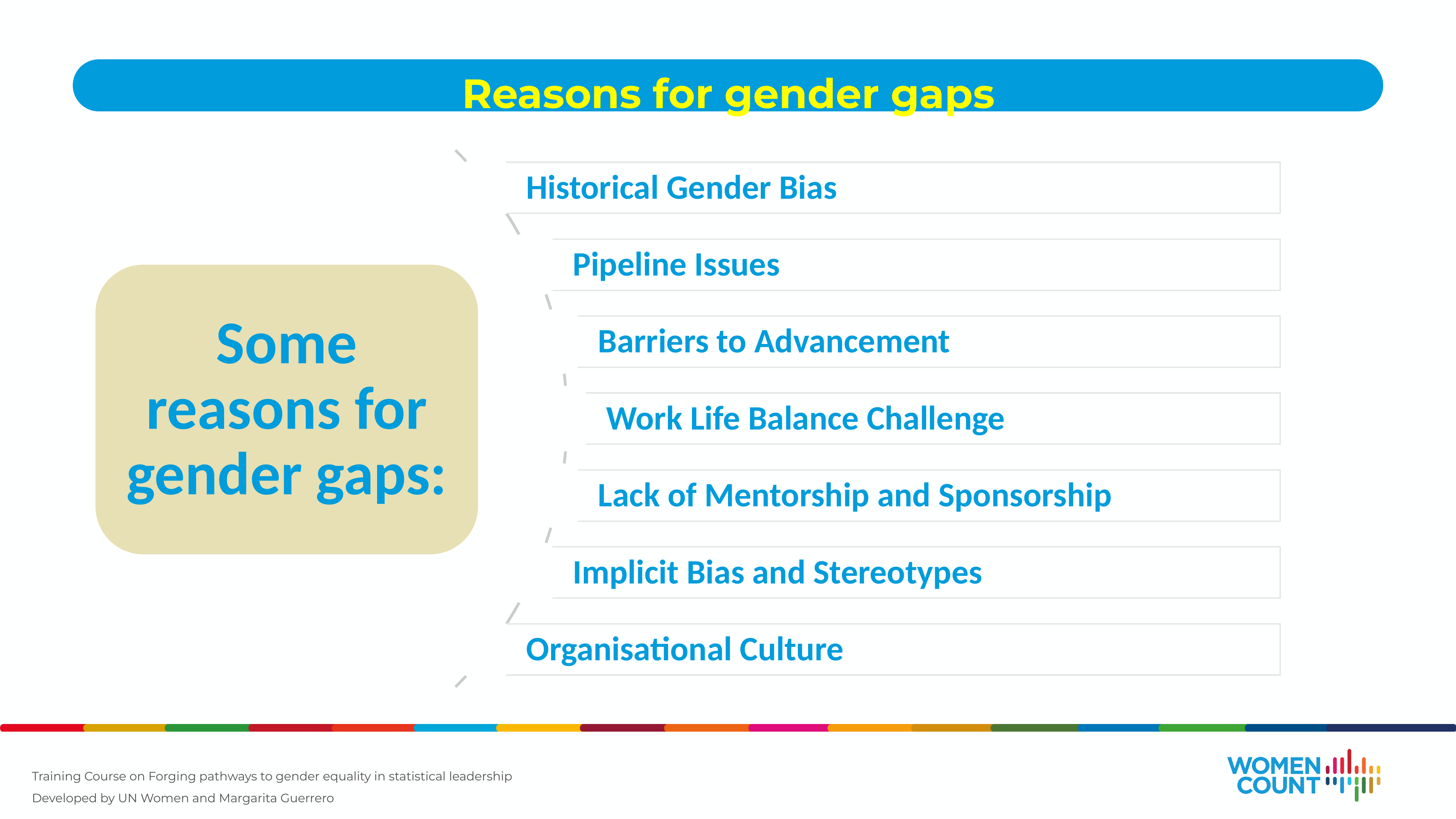

Reasons for gender gaps
Historical Gender Bias
Pipeline Issues
Barriers to Advancement
Work Life Balance Challenge
Lack of Mentorship and Sponsorship
Implicit Bias and Stereotypes
Organisational Culture

Some reasons for gender gaps:
Training Course on Forging pathways to gender equality in statistical leadership
Developed by UN Women and Margarita Guerrero